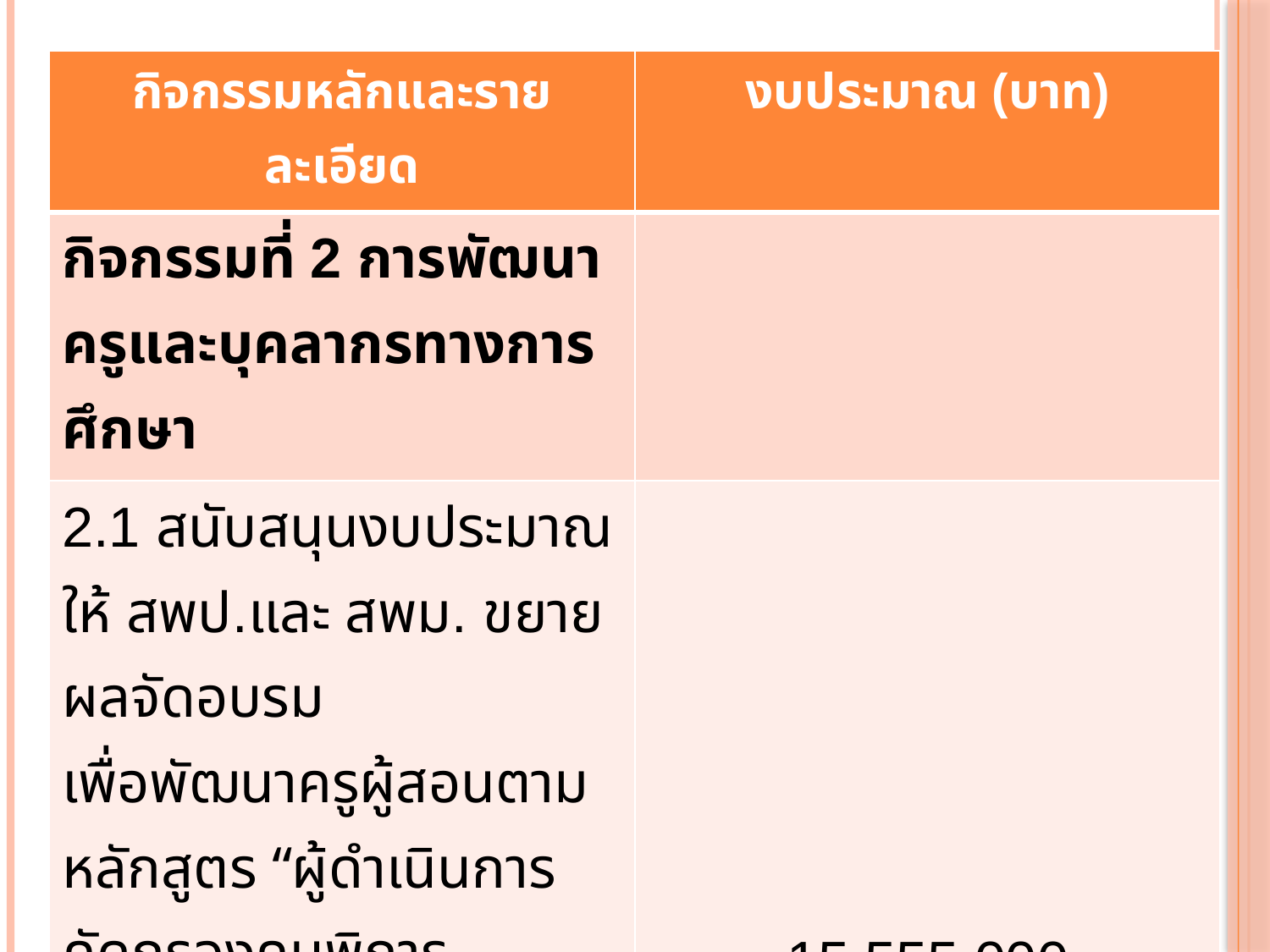

| กิจกรรมหลักและรายละเอียด | งบประมาณ (บาท) |
| --- | --- |
| กิจกรรมที่ 2 การพัฒนาครูและบุคลากรทางการศึกษา |  |
| 2.1 สนับสนุนงบประมาณให้ สพป.และ สพม. ขยายผลจัดอบรม เพื่อพัฒนาครูผู้สอนตามหลักสูตร “ผู้ดำเนินการคัดกรองคนพิการ ทางการศึกษา”และพัฒนาองค์ความรู้ที่เกี่ยวข้องกับการจัดการเรียนรวม โดยจัดสรรให้ สพป. 183 แห่งๆ ละ 85,000 บาท สพม. 42 แห่ง แห่งละ 30,000 บาท | 15,555,000 1,260,000 |